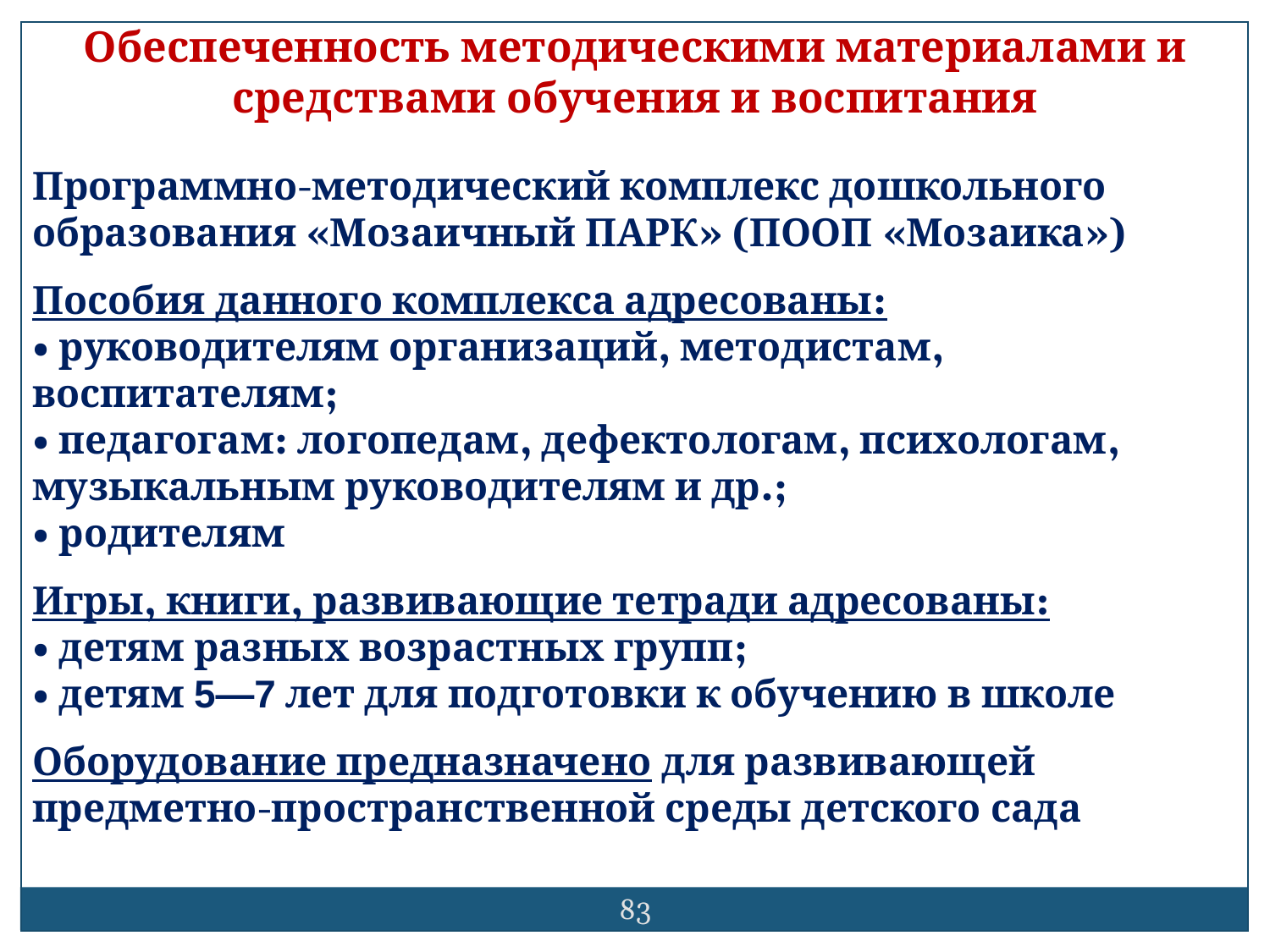

Обеспеченность методическими материалами и средствами обучения и воспитания
Программно-методический комплекс дошкольного образования «Мозаичный ПАРК» (ПООП «Мозаика»)
Пособия данного комплекса адресованы:
• руководителям организаций, методистам, воспитателям;
• педагогам: логопедам, дефектологам, психологам, музыкальным руководителям и др.;
• родителям
Игры, книги, развивающие тетради адресованы:
• детям разных возрастных групп;
• детям 5—7 лет для подготовки к обучению в школе
Оборудование предназначено для развивающей предметно-пространственной среды детского сада
83